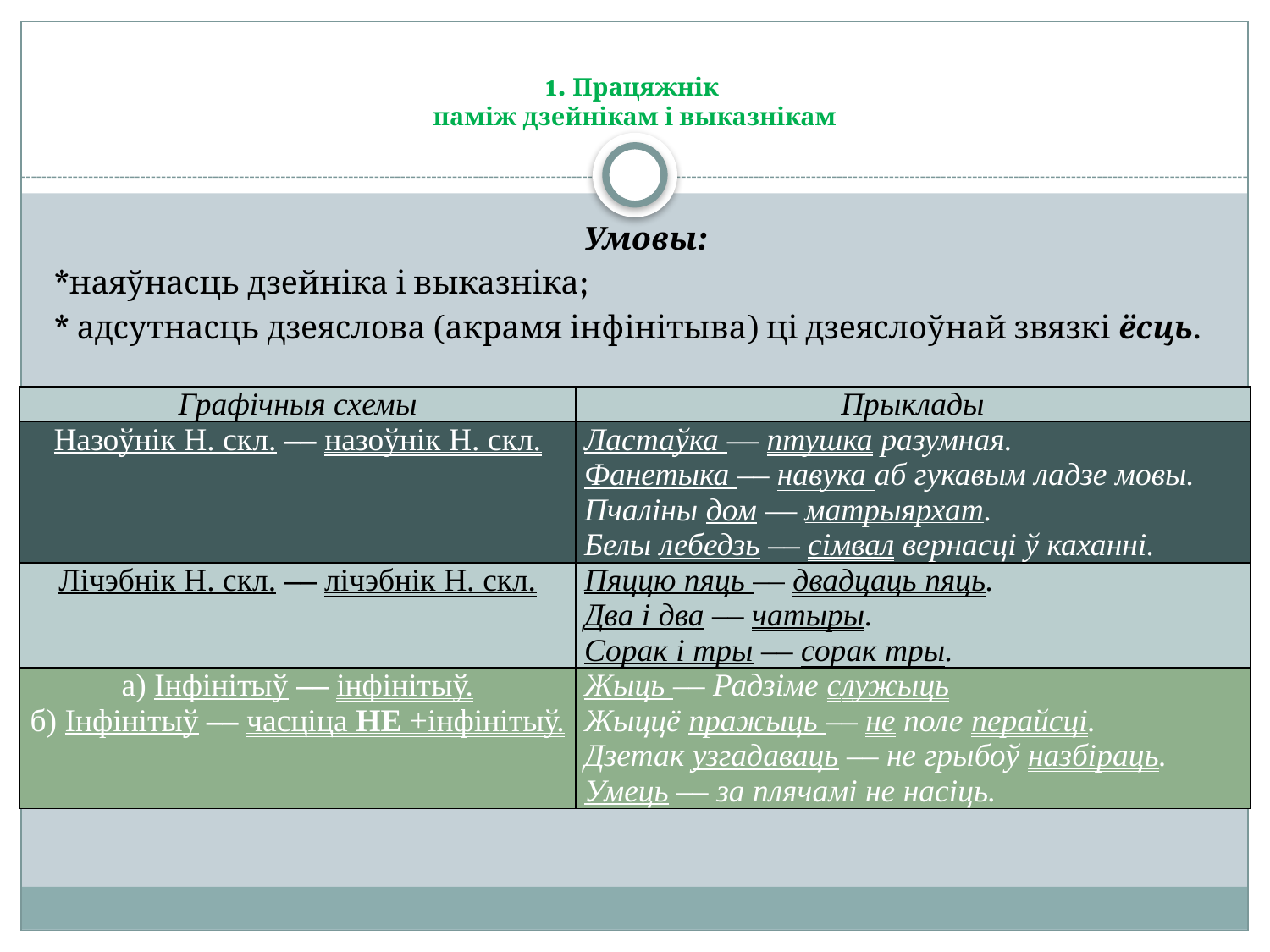

# 1. Працяжнік паміж дзейнікам і выказнікам
Умовы:
*наяўнасць дзейніка і выказніка;
* адсутнасць дзеяслова (акрамя інфінітыва) ці дзеяслоўнай звязкі ёсць.
| Графічныя схемы | Прыклады |
| --- | --- |
| Назоўнік Н. скл. –– назоўнік Н. скл. | Ластаўка –– птушка разумная. Фанетыка –– навука аб гукавым ладзе мовы. Пчалiны дом –– матрыярхат. Белы лебедзь –– сімвал вернасцi ў каханнi. |
| Лічэбнік Н. скл. –– лічэбнік Н. скл. | Пяццю пяць –– двадцаць пяць. Два і два –– чатыры. Сорак і тры –– сорак тры. |
| а) Інфінітыў –– інфінітыў. б) Інфінітыў –– часціца НЕ +інфінітыў. | Жыць –– Радзіме служыць Жыццё пражыць –– не поле перайсці. Дзетак узгадаваць –– не грыбоў назбіраць. Умець –– за плячамі не насіць. |